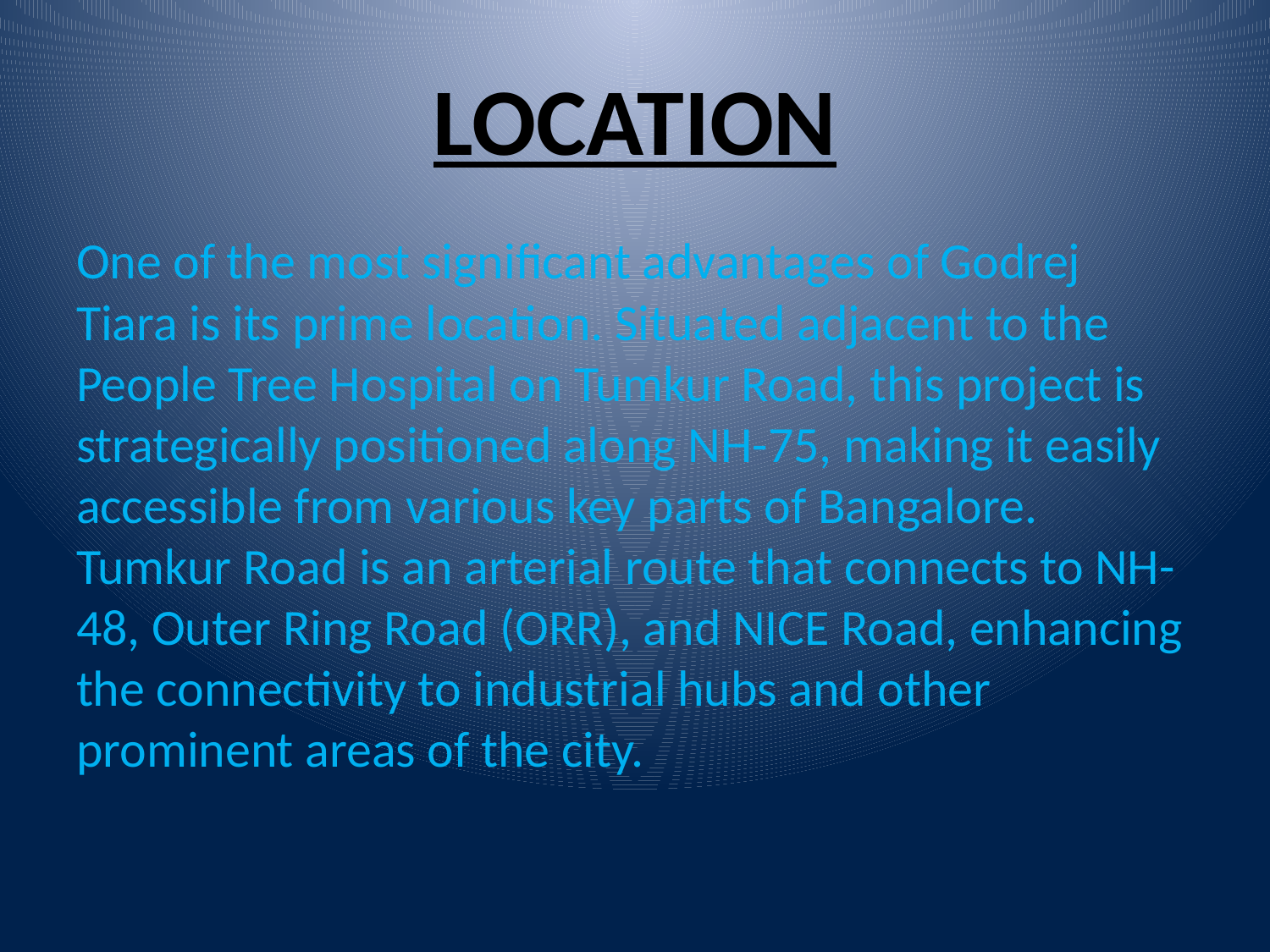

# LOCATION
One of the most significant advantages of Godrej Tiara is its prime location. Situated adjacent to the People Tree Hospital on Tumkur Road, this project is strategically positioned along NH-75, making it easily accessible from various key parts of Bangalore. Tumkur Road is an arterial route that connects to NH-48, Outer Ring Road (ORR), and NICE Road, enhancing the connectivity to industrial hubs and other prominent areas of the city.